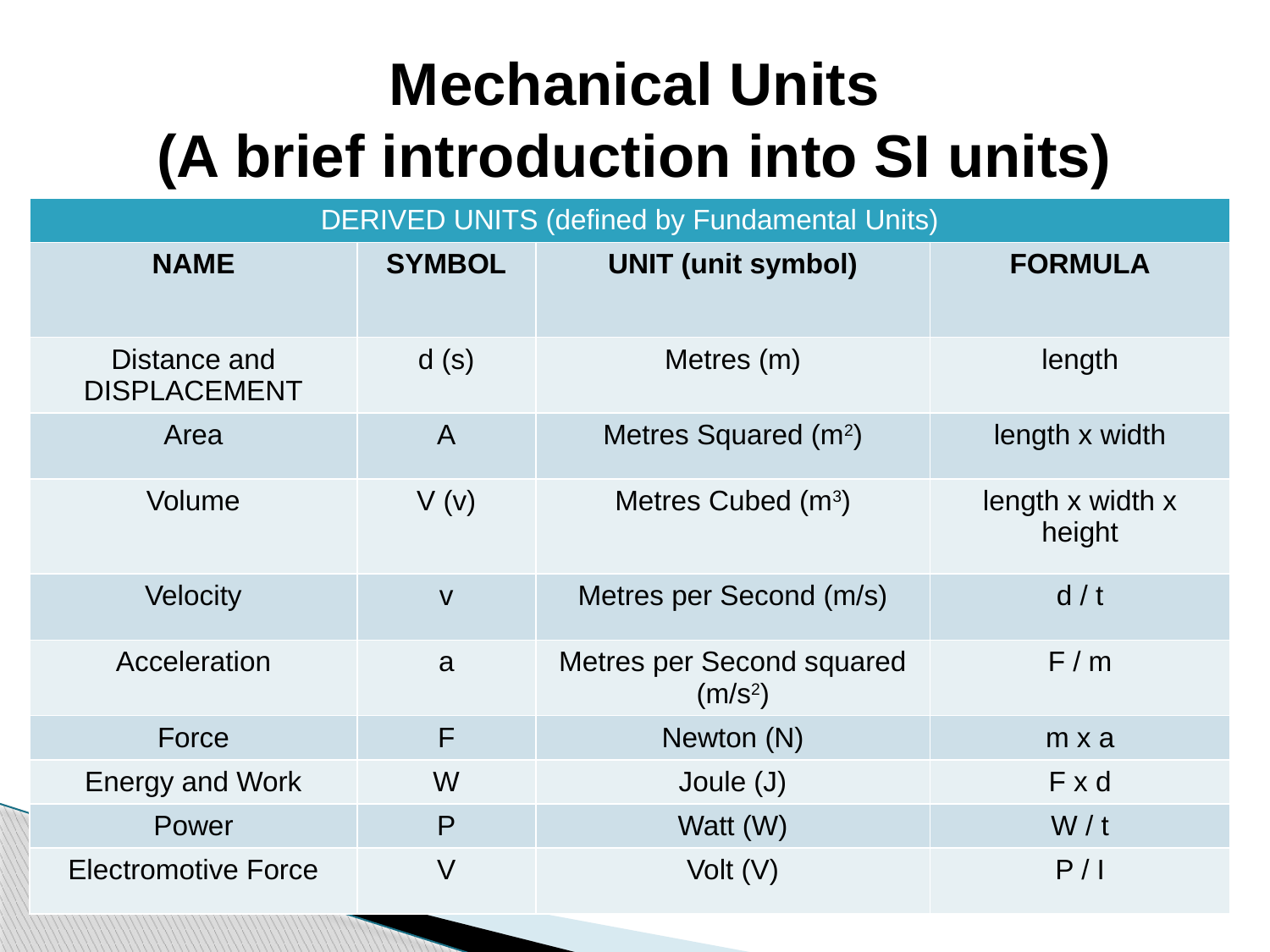

# Mechanical Units (A brief introduction into SI units)
| DERIVED UNITS (defined by Fundamental Units) |  |  |  |
| --- | --- | --- | --- |
| NAME | SYMBOL | UNIT (unit symbol) | FORMULA |
| Distance and DISPLACEMENT | d (s) | Metres (m) | length |
| Area | A | Metres Squared (m2) | length x width |
| Volume | V (v) | Metres Cubed (m3) | length x width x height |
| Velocity | v | Metres per Second (m/s) | d / t |
| Acceleration | a | Metres per Second squared (m/s2) | F / m |
| Force | F | Newton (N) | m x a |
| Energy and Work | W | Joule (J) | F x d |
| Power | P | Watt (W) | W / t |
| Electromotive Force | V | Volt (V) | P / I |